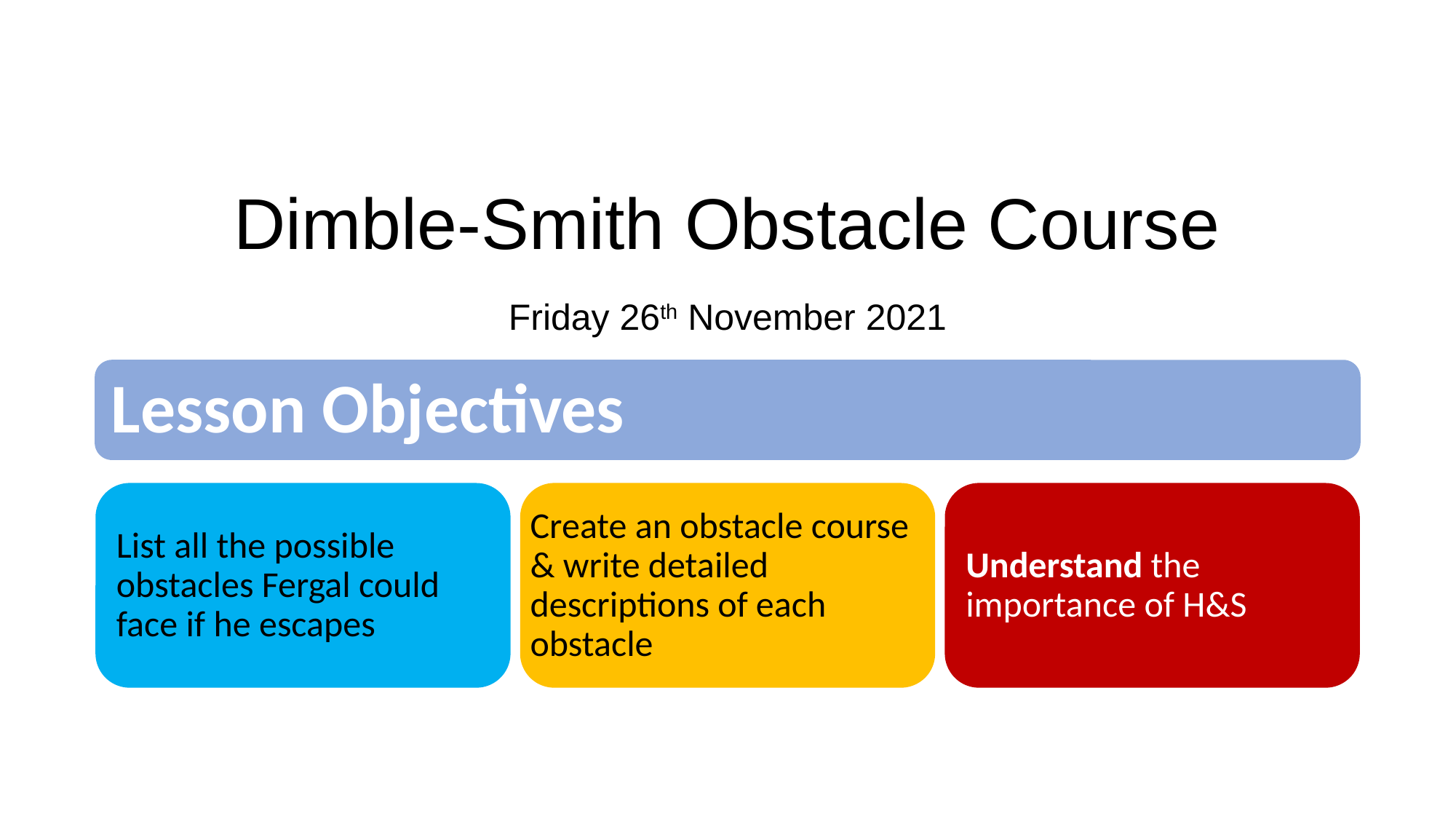

# Dimble-Smith Obstacle Course
Friday 26th November 2021
Lesson Objectives
List all the possible obstacles Fergal could face if he escapes
Create an obstacle course & write detailed descriptions of each obstacle
Understand the importance of H&S